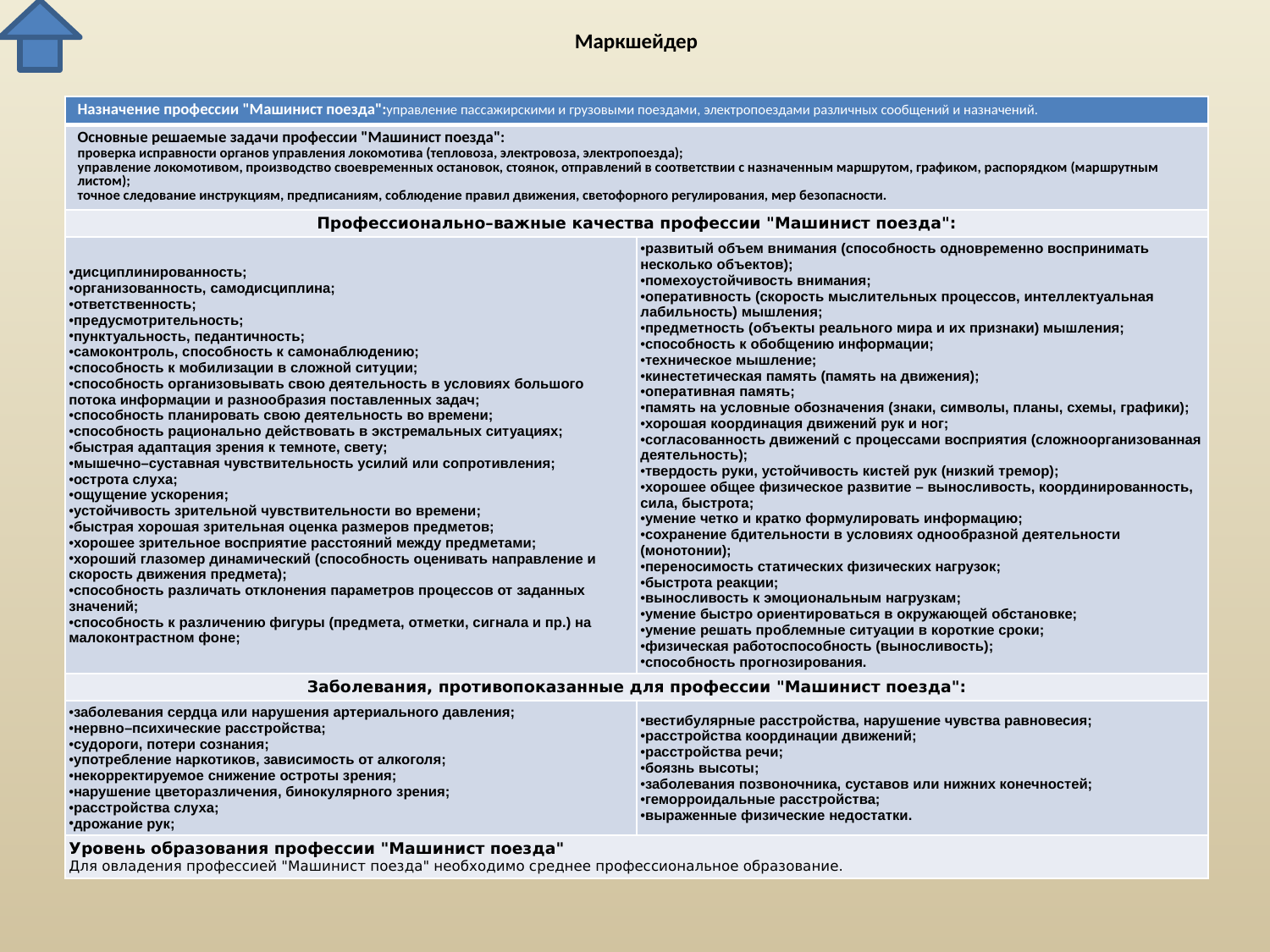

# Маркшейдер
| Назначение профессии "Машинист поезда":управление пассажирскими и грузовыми поездами, электропоездами различных сообщений и назначений. |  |
| --- | --- |
| Основные решаемые задачи профессии "Машинист поезда": проверка исправности органов управления локомотива (тепловоза, электровоза, электропоезда); управление локомотивом, производство своевременных остановок, стоянок, отправлений в соответствии с назначенным маршрутом, графиком, распорядком (маршрутным листом); точное следование инструкциям, предписаниям, соблюдение правил движения, светофорного регулирования, мер безопасности. |  |
| Профессионально–важные качества профессии "Машинист поезда": |  |
| дисциплинированность; организованность, самодисциплина; ответственность; предусмотрительность; пунктуальность, педантичность; самоконтроль, способность к самонаблюдению; способность к мобилизации в сложной ситуции; способность организовывать свою деятельность в условиях большого потока информации и разнообразия поставленных задач; способность планировать свою деятельность во времени; способность рационально действовать в экстремальных ситуациях; быстрая адаптация зрения к темноте, свету; мышечно–суставная чувствительность усилий или сопротивления; острота слуха; ощущение ускорения; устойчивость зрительной чувствительности во времени; быстрая хорошая зрительная оценка размеров предметов; хорошее зрительное восприятие расстояний между предметами; хороший глазомер динамический (способность оценивать направление и скорость движения предмета); способность различать отклонения параметров процессов от заданных значений; способность к различению фигуры (предмета, отметки, сигнала и пр.) на малоконтрастном фоне; | развитый объем внимания (способность одновременно воспринимать несколько объектов); помехоустойчивость внимания; оперативность (скорость мыслительных процессов, интеллектуальная лабильность) мышления; предметность (объекты реального мира и их признаки) мышления; способность к обобщению информации; техническое мышление; кинестетическая память (память на движения); оперативная память; память на условные обозначения (знаки, символы, планы, схемы, графики); хорошая координация движений рук и ног; согласованность движений с процессами восприятия (сложноорганизованная деятельность); твердость руки, устойчивость кистей рук (низкий тремор); хорошее общее физическое развитие – выносливость, координированность, сила, быстрота; умение четко и кратко формулировать информацию; сохранение бдительности в условиях однообразной деятельности (монотонии); переносимость статических физических нагрузок; быстрота реакции; выносливость к эмоциональным нагрузкам; умение быстро ориентироваться в окружающей обстановке; умение решать проблемные ситуации в короткие сроки; физическая работоспособность (выносливость); способность прогнозирования. |
| Заболевания, противопоказанные для профессии "Машинист поезда": |  |
| заболевания сердца или нарушения артериального давления; нервно–психические расстройства; судороги, потери сознания; употребление наркотиков, зависимость от алкоголя; некорректируемое снижение остроты зрения; нарушение цветоразличения, бинокулярного зрения; расстройства слуха; дрожание рук; | вестибулярные расстройства, нарушение чувства равновесия; расстройства координации движений; расстройства речи; боязнь высоты; заболевания позвоночника, суставов или нижних конечностей; геморроидальные расстройства; выраженные физические недостатки. |
| Уровень образования профессии "Машинист поезда" Для овладения профессией "Машинист поезда" необходимо среднее профессиональное образование. |  |